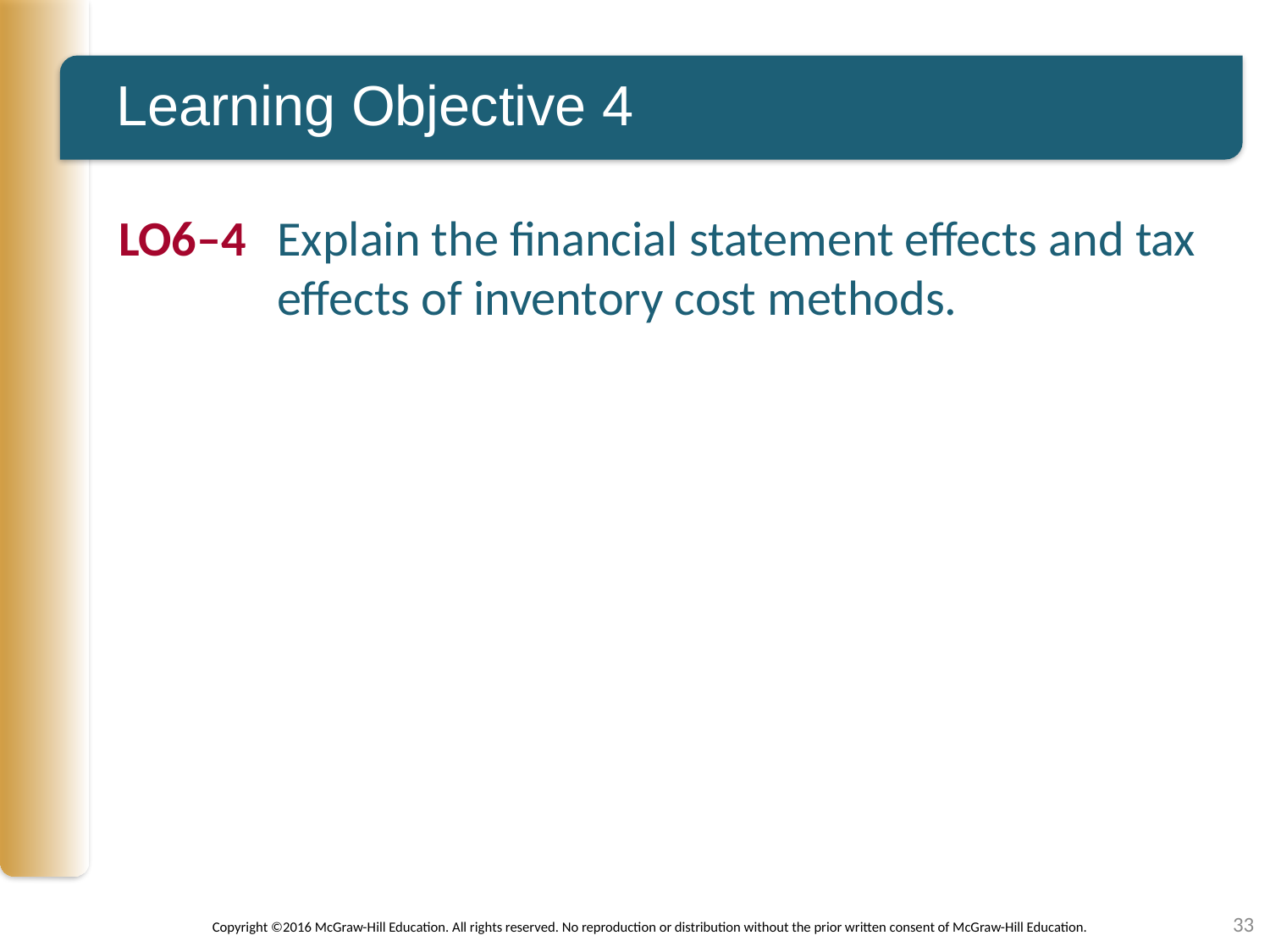

# Learning Objective 4
LO6–4	Explain the financial statement effects and tax effects of inventory cost methods.
33
Copyright ©2016 McGraw-Hill Education. All rights reserved. No reproduction or distribution without the prior written consent of McGraw-Hill Education.